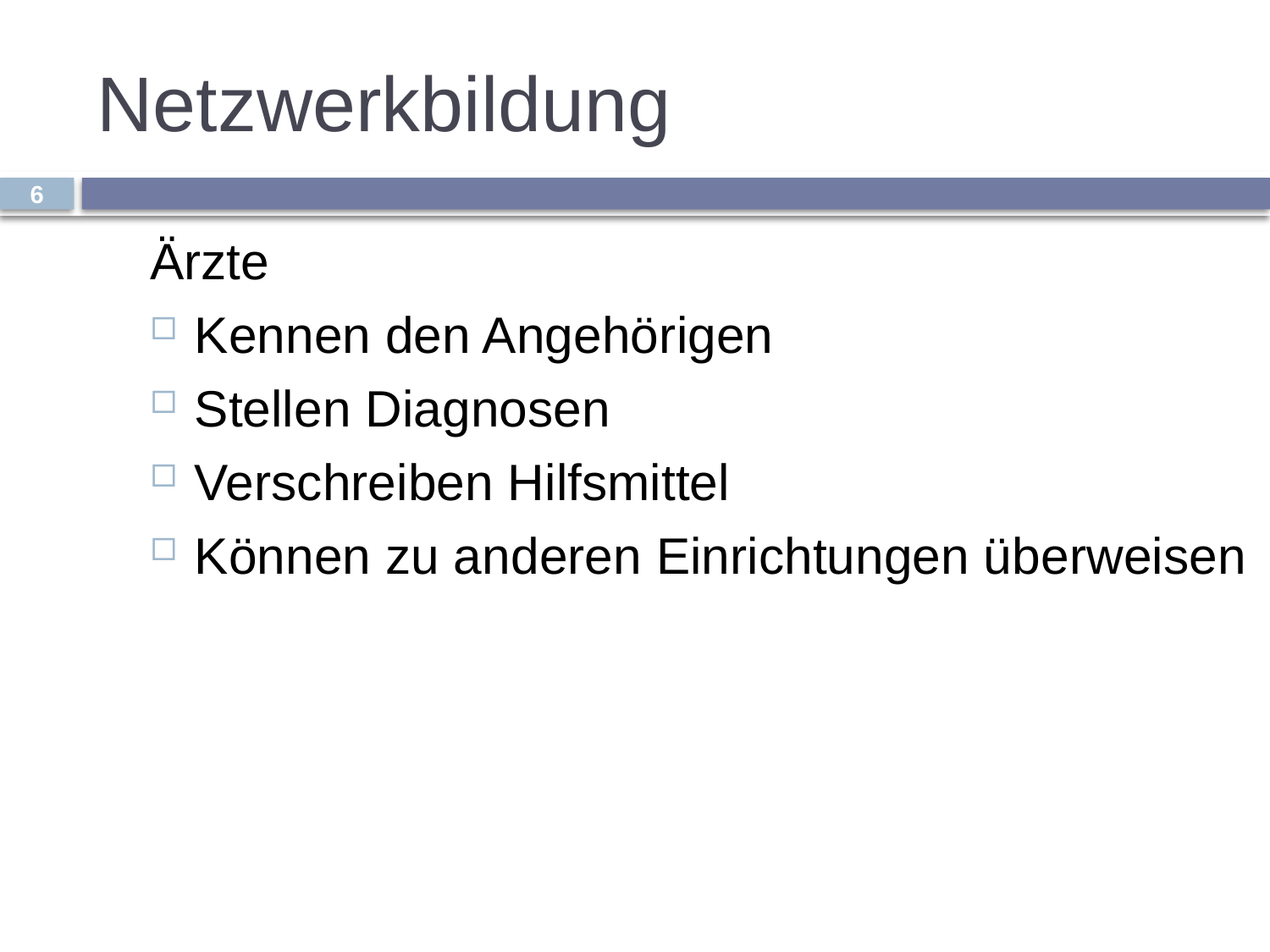

# Netzwerkbildung
6
Ärzte
Kennen den Angehörigen
Stellen Diagnosen
Verschreiben Hilfsmittel
Können zu anderen Einrichtungen überweisen